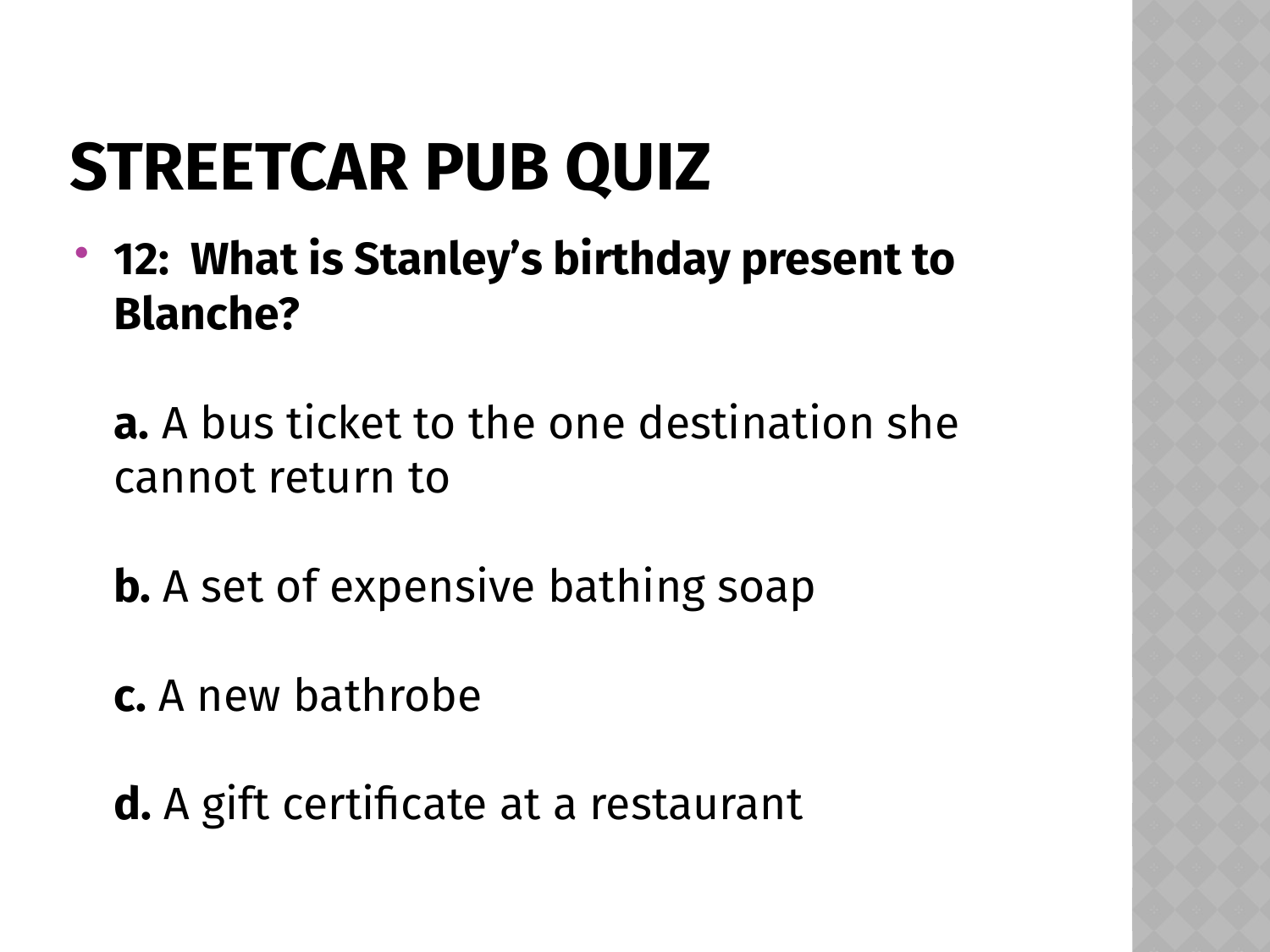

# Streetcar pub quiz
12:  What is Stanley’s birthday present to Blanche?
a. A bus ticket to the one destination she cannot return to
b. A set of expensive bathing soap
c. A new bathrobe
d. A gift certificate at a restaurant